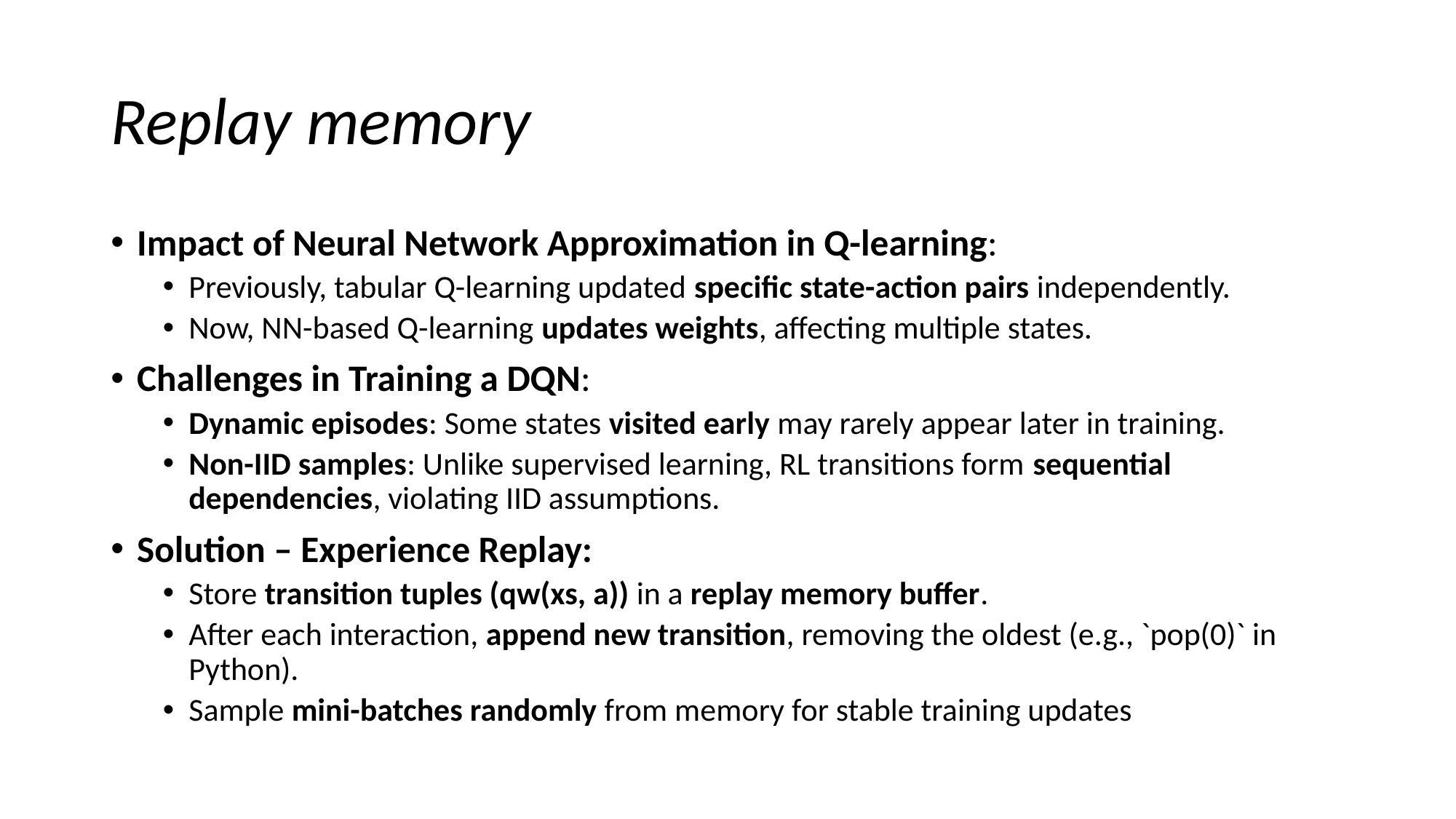

# Replay memory
Impact of Neural Network Approximation in Q-learning:
Previously, tabular Q-learning updated specific state-action pairs independently.
Now, NN-based Q-learning updates weights, affecting multiple states.
Challenges in Training a DQN:
Dynamic episodes: Some states visited early may rarely appear later in training.
Non-IID samples: Unlike supervised learning, RL transitions form sequential dependencies, violating IID assumptions.
Solution – Experience Replay:
Store transition tuples (qw(xs, a)) in a replay memory buffer.
After each interaction, append new transition, removing the oldest (e.g., `pop(0)` in Python).
Sample mini-batches randomly from memory for stable training updates